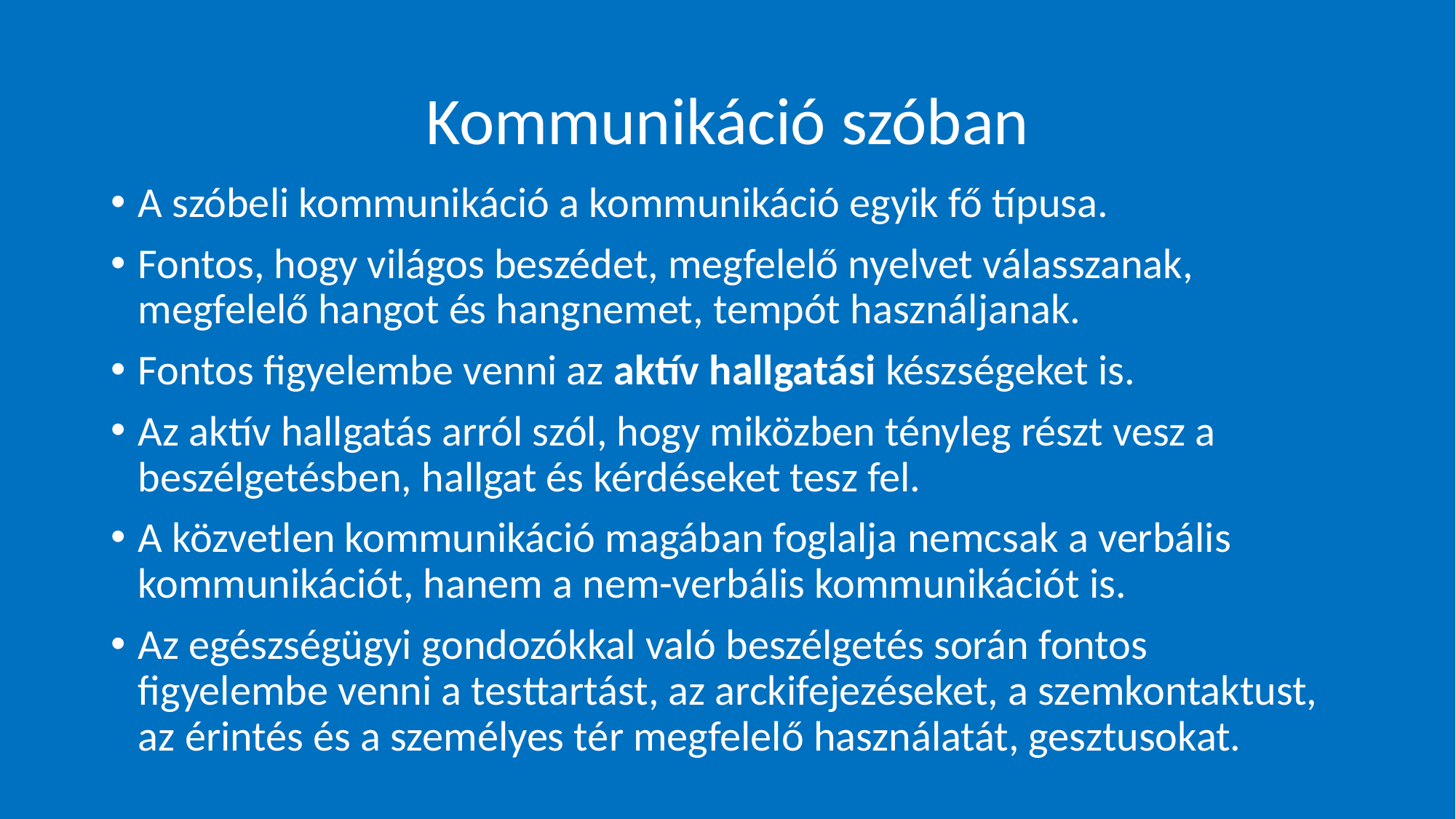

# Kommunikáció szóban
A szóbeli kommunikáció a kommunikáció egyik fő típusa.
Fontos, hogy világos beszédet, megfelelő nyelvet válasszanak, megfelelő hangot és hangnemet, tempót használjanak.
Fontos figyelembe venni az aktív hallgatási készségeket is.
Az aktív hallgatás arról szól, hogy miközben tényleg részt vesz a beszélgetésben, hallgat és kérdéseket tesz fel.
A közvetlen kommunikáció magában foglalja nemcsak a verbális kommunikációt, hanem a nem-verbális kommunikációt is.
Az egészségügyi gondozókkal való beszélgetés során fontos figyelembe venni a testtartást, az arckifejezéseket, a szemkontaktust, az érintés és a személyes tér megfelelő használatát, gesztusokat.